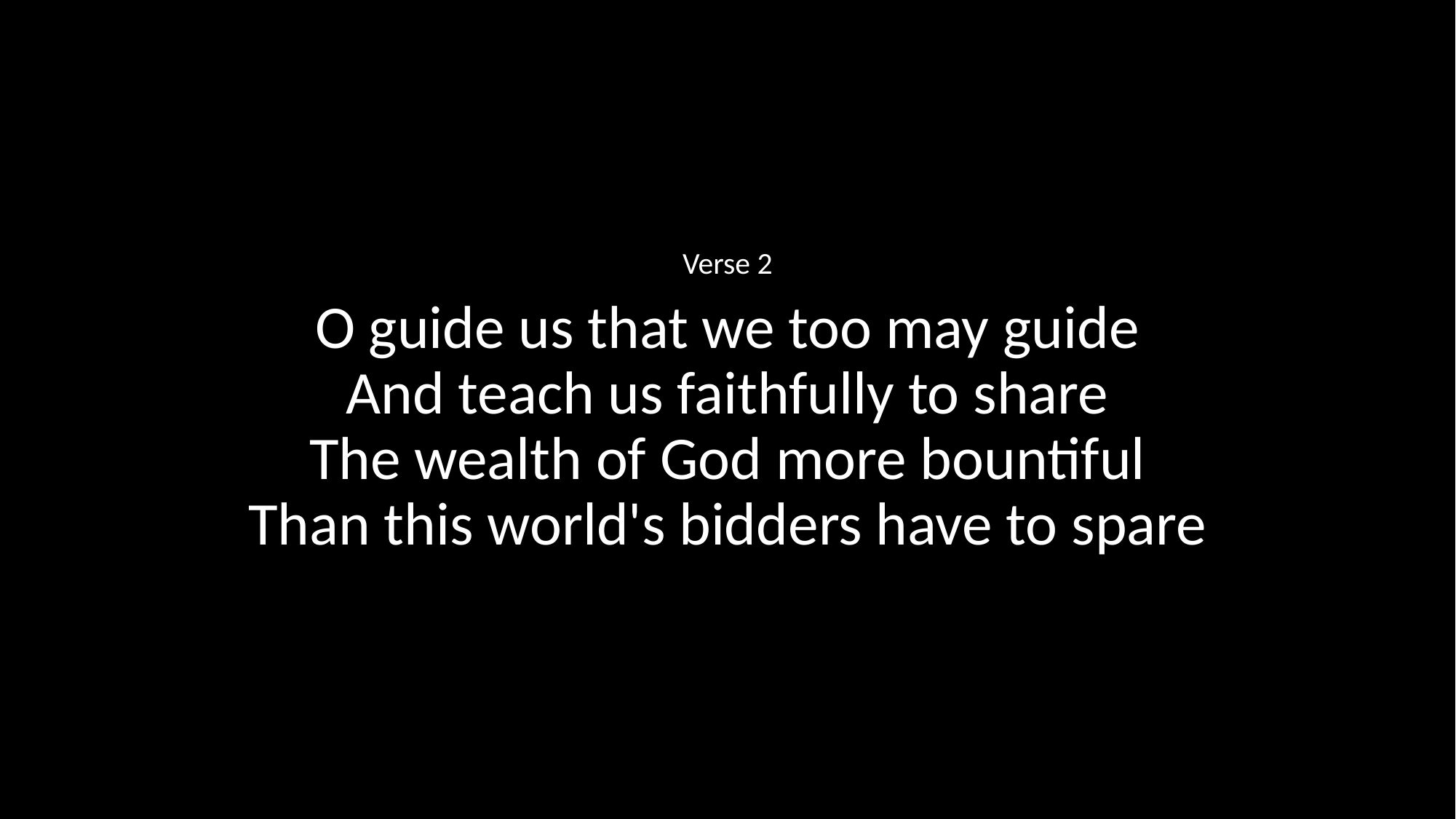

Verse 2
O guide us that we too may guide
And teach us faithfully to share
The wealth of God more bountiful
Than this world's bidders have to spare